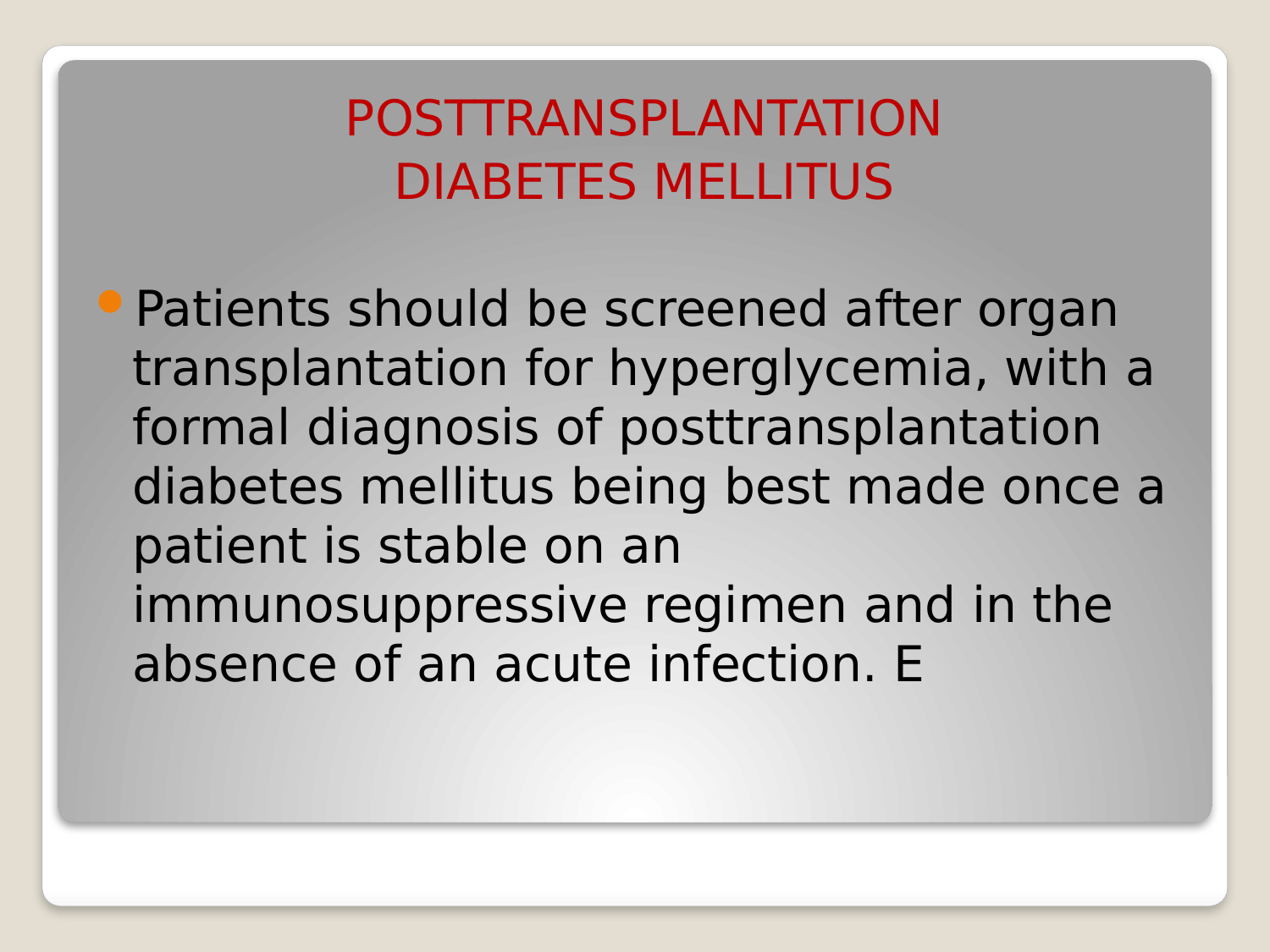

POSTTRANSPLANTATION
DIABETES MELLITUS

Patients should be screened after organ transplantation for hyperglycemia, with a formal diagnosis of posttransplantation diabetes mellitus being best made once a patient is stable on an immunosuppressive regimen and in the absence of an acute infection. E